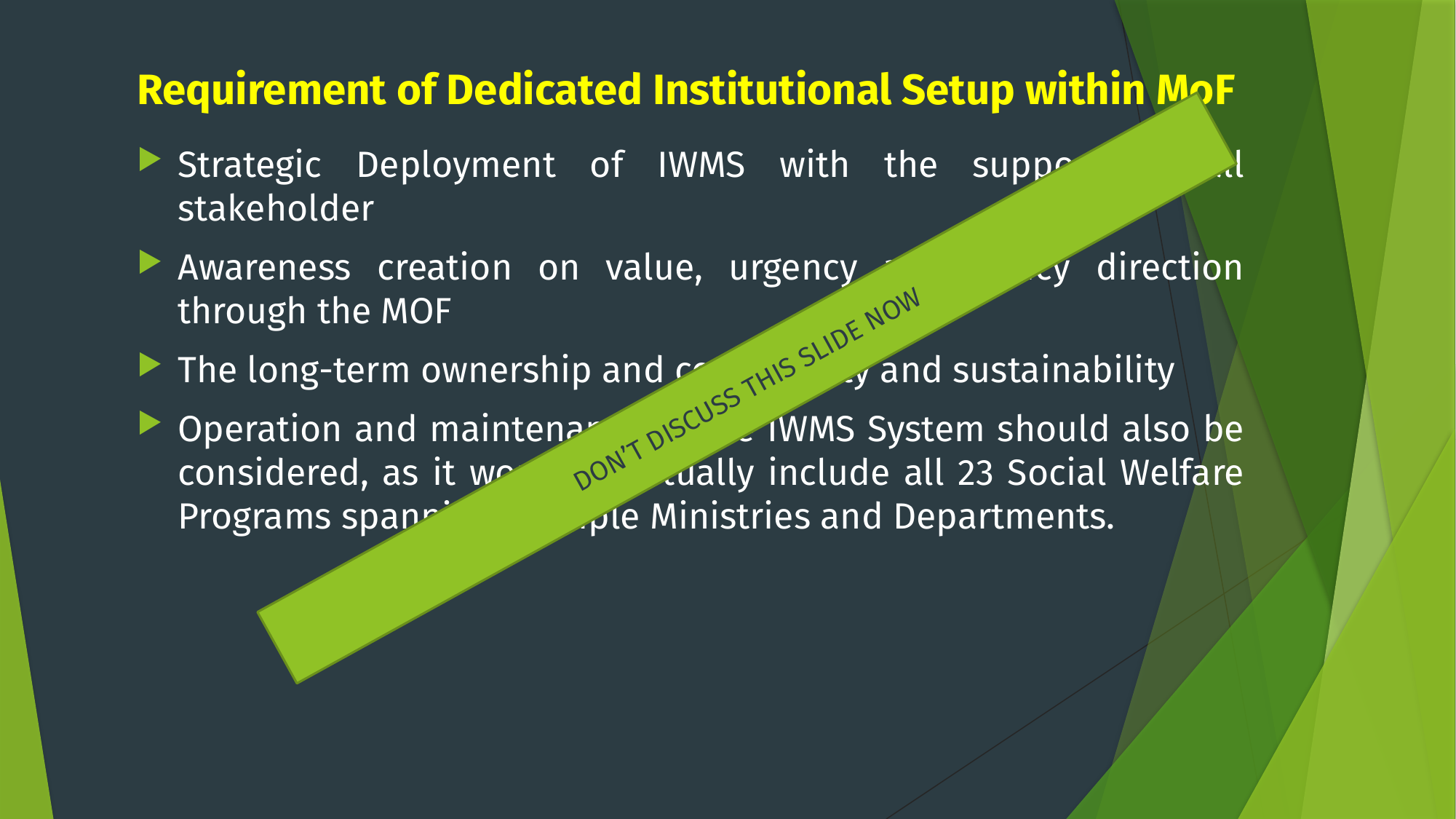

# Requirement of Dedicated Institutional Setup within MoF
Strategic Deployment of IWMS with the support of all stakeholder
Awareness creation on value, urgency and policy direction through the MOF
The long-term ownership and continuality and sustainability
Operation and maintenance of the IWMS System should also be considered, as it would eventually include all 23 Social Welfare Programs spanning multiple Ministries and Departments.

DON’T DISCUSS THIS SLIDE NOW